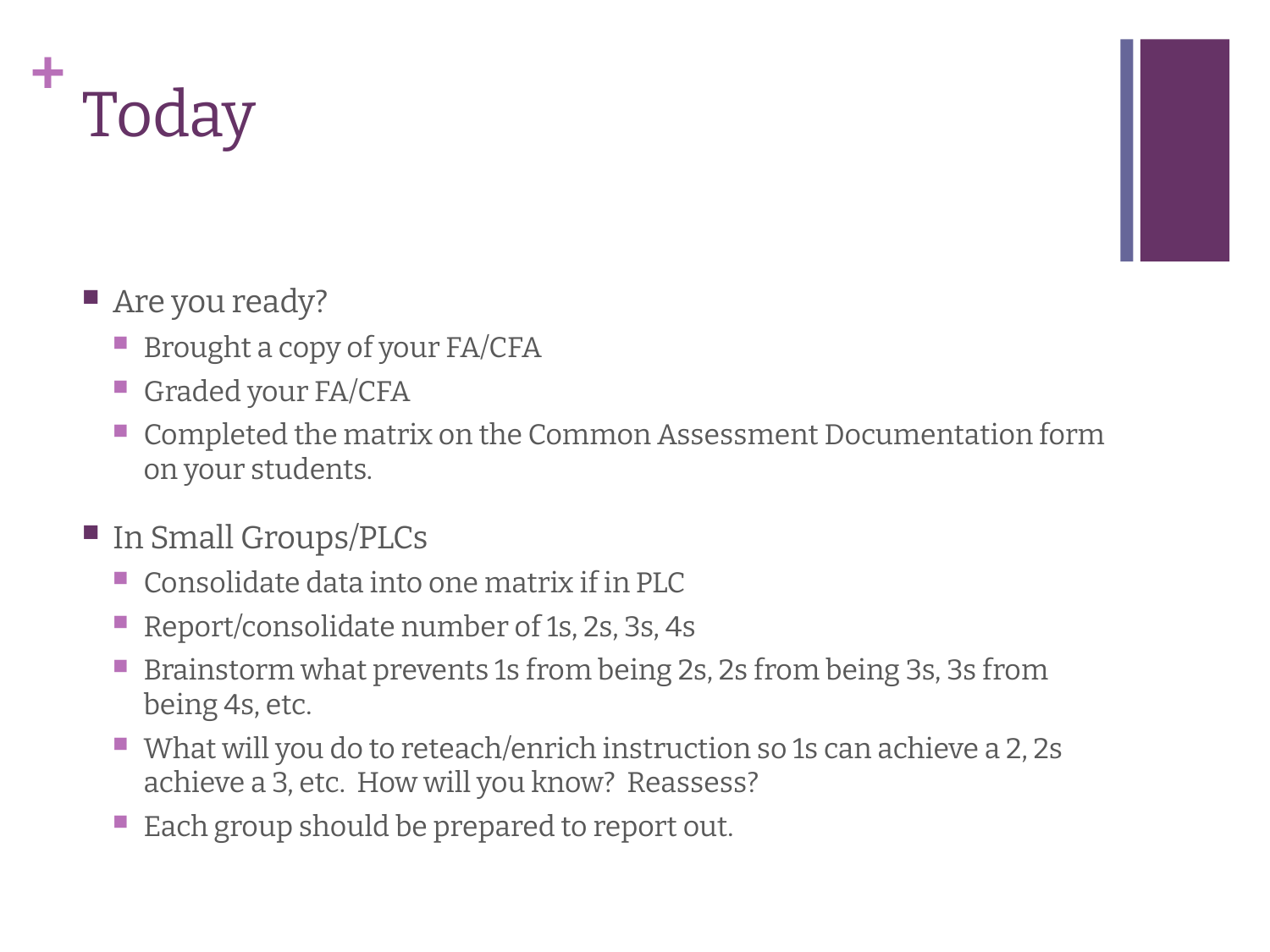

# Today
Are you ready?
Brought a copy of your FA/CFA
Graded your FA/CFA
Completed the matrix on the Common Assessment Documentation form on your students.
In Small Groups/PLCs
Consolidate data into one matrix if in PLC
Report/consolidate number of 1s, 2s, 3s, 4s
Brainstorm what prevents 1s from being 2s, 2s from being 3s, 3s from being 4s, etc.
What will you do to reteach/enrich instruction so 1s can achieve a 2, 2s achieve a 3, etc.  How will you know?  Reassess?
Each group should be prepared to report out.